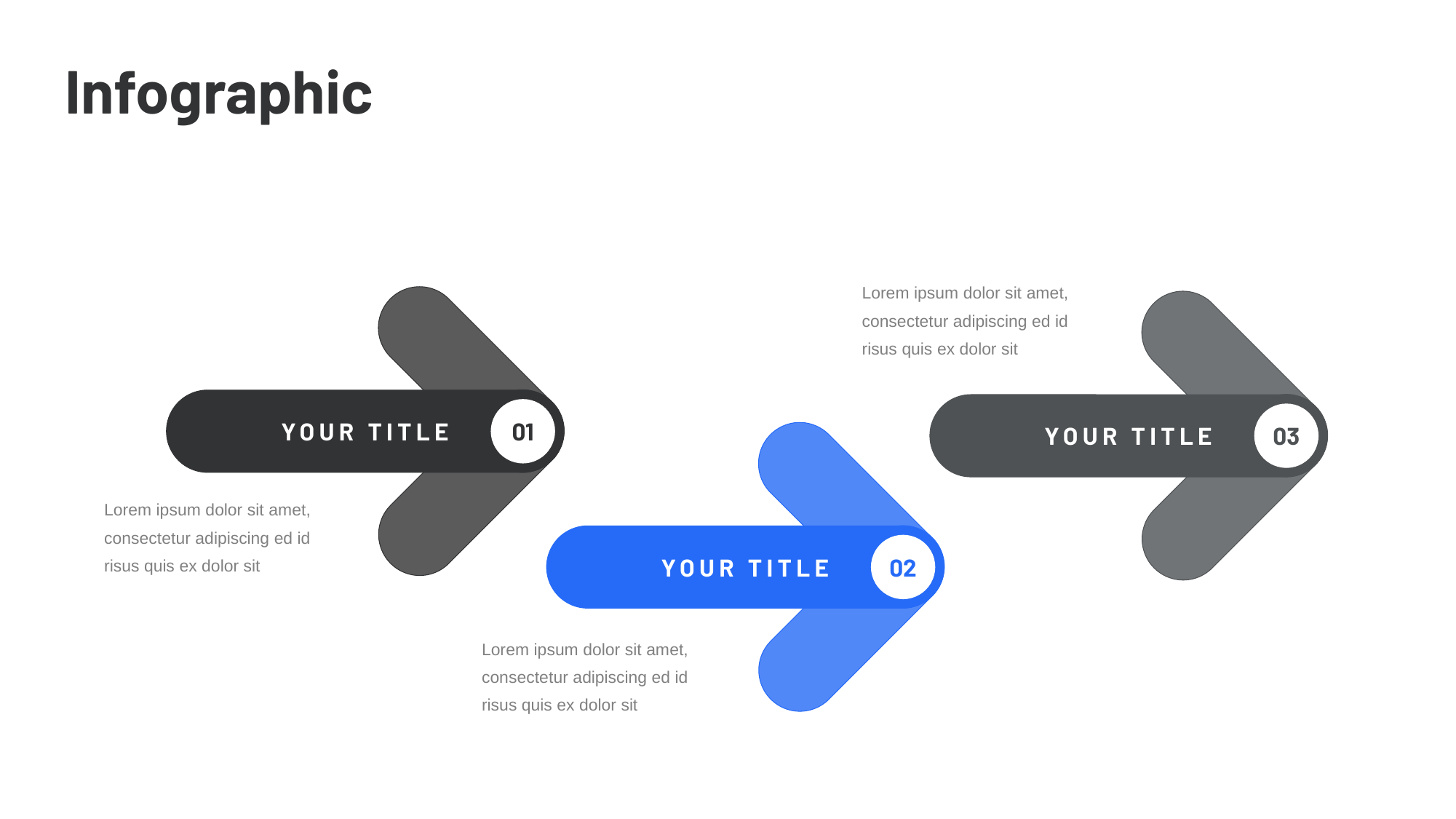

Infographic
Lorem ipsum dolor sit amet, consectetur adipiscing ed id risus quis ex dolor sit

YOUR TITLE
YOUR TITLE
01
03

Lorem ipsum dolor sit amet, consectetur adipiscing ed id risus quis ex dolor sit
YOUR TITLE
02

Lorem ipsum dolor sit amet, consectetur adipiscing ed id risus quis ex dolor sit